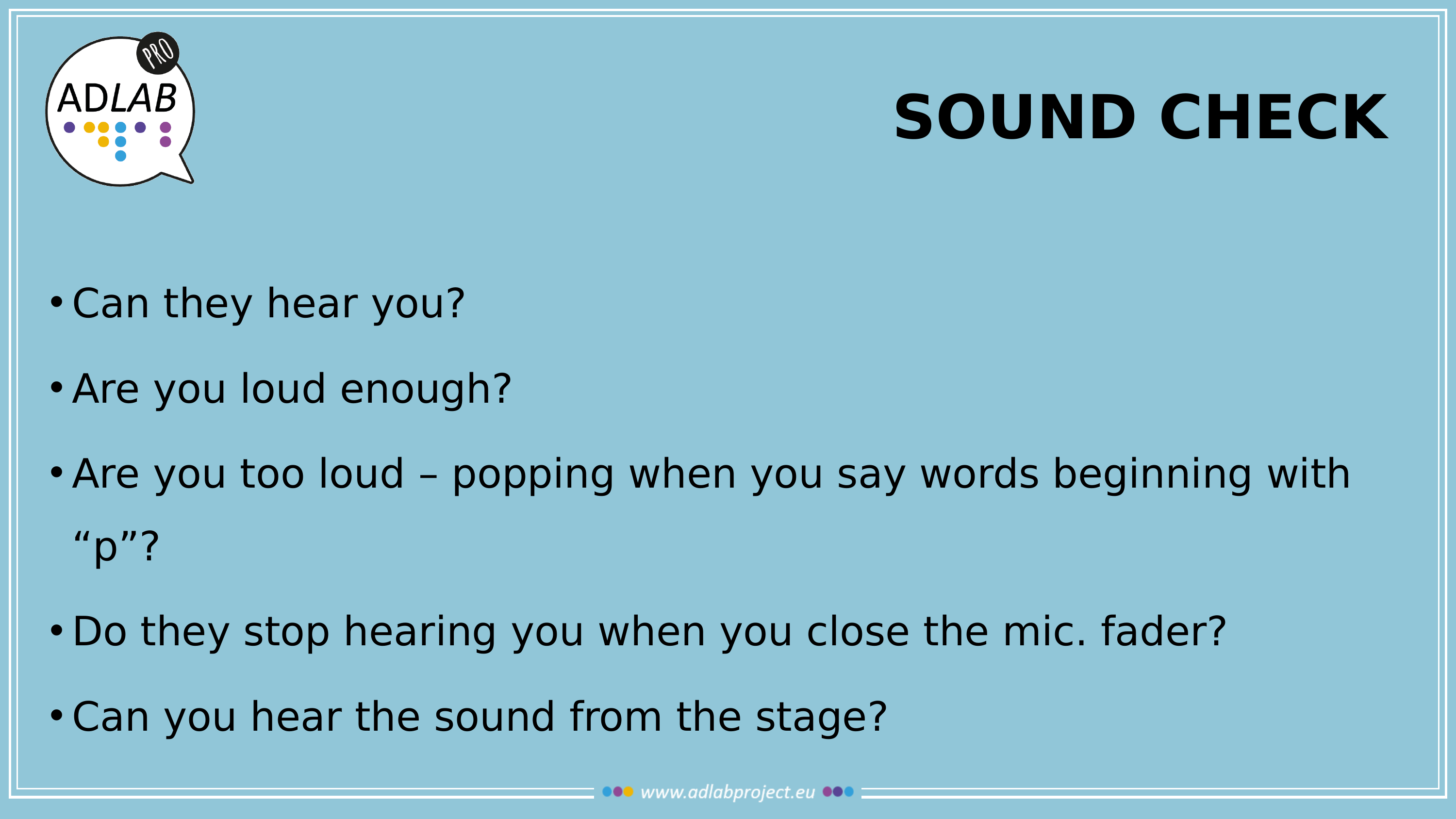

# Sound check
Can they hear you?
Are you loud enough?
Are you too loud – popping when you say words beginning with “p”?
Do they stop hearing you when you close the mic. fader?
Can you hear the sound from the stage?